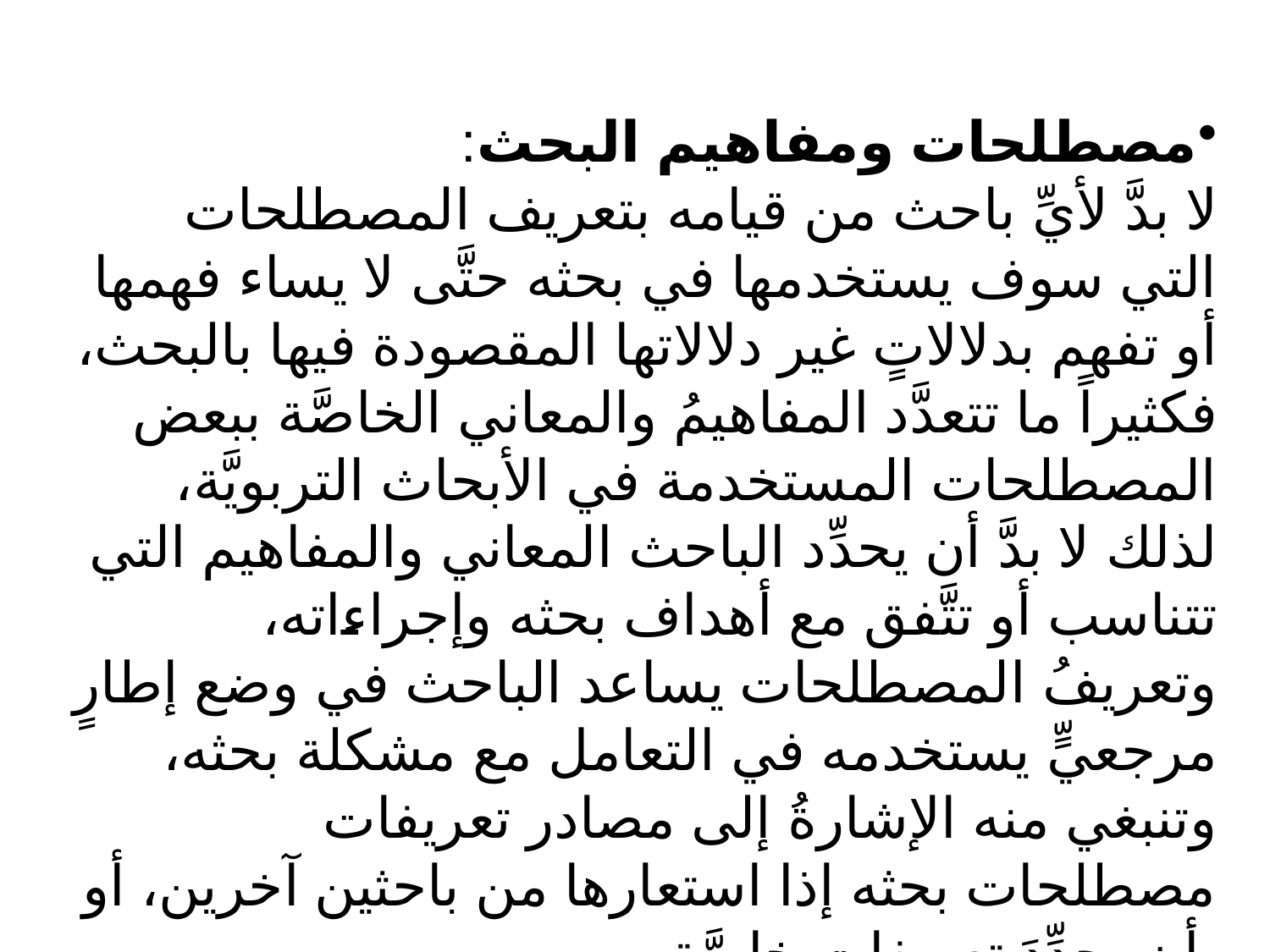

مصطلحات ومفاهيم البحث:
لا بدَّ لأيِّ باحث من قيامه بتعريف المصطلحات التي سوف يستخدمها في بحثه حتَّى لا يساء فهمها أو تفهم بدلالاتٍ غير دلالاتها المقصودة فيها بالبحث، فكثيراً ما تتعدَّد المفاهيمُ والمعاني الخاصَّة ببعض المصطلحات المستخدمة في الأبحاث التربويَّة، لذلك لا بدَّ أن يحدِّد الباحث المعاني والمفاهيم التي تتناسب أو تتَّفق مع أهداف بحثه وإجراءاته، وتعريفُ المصطلحات يساعد الباحث في وضع إطارٍ مرجعيٍّ يستخدمه في التعامل مع مشكلة بحثه، وتنبغي منه الإشارةُ إلى مصادر تعريفات مصطلحات بحثه إذا استعارها من باحثين آخرين، أو أن يحدِّدَ تعريفاتٍ خاصَّة به،